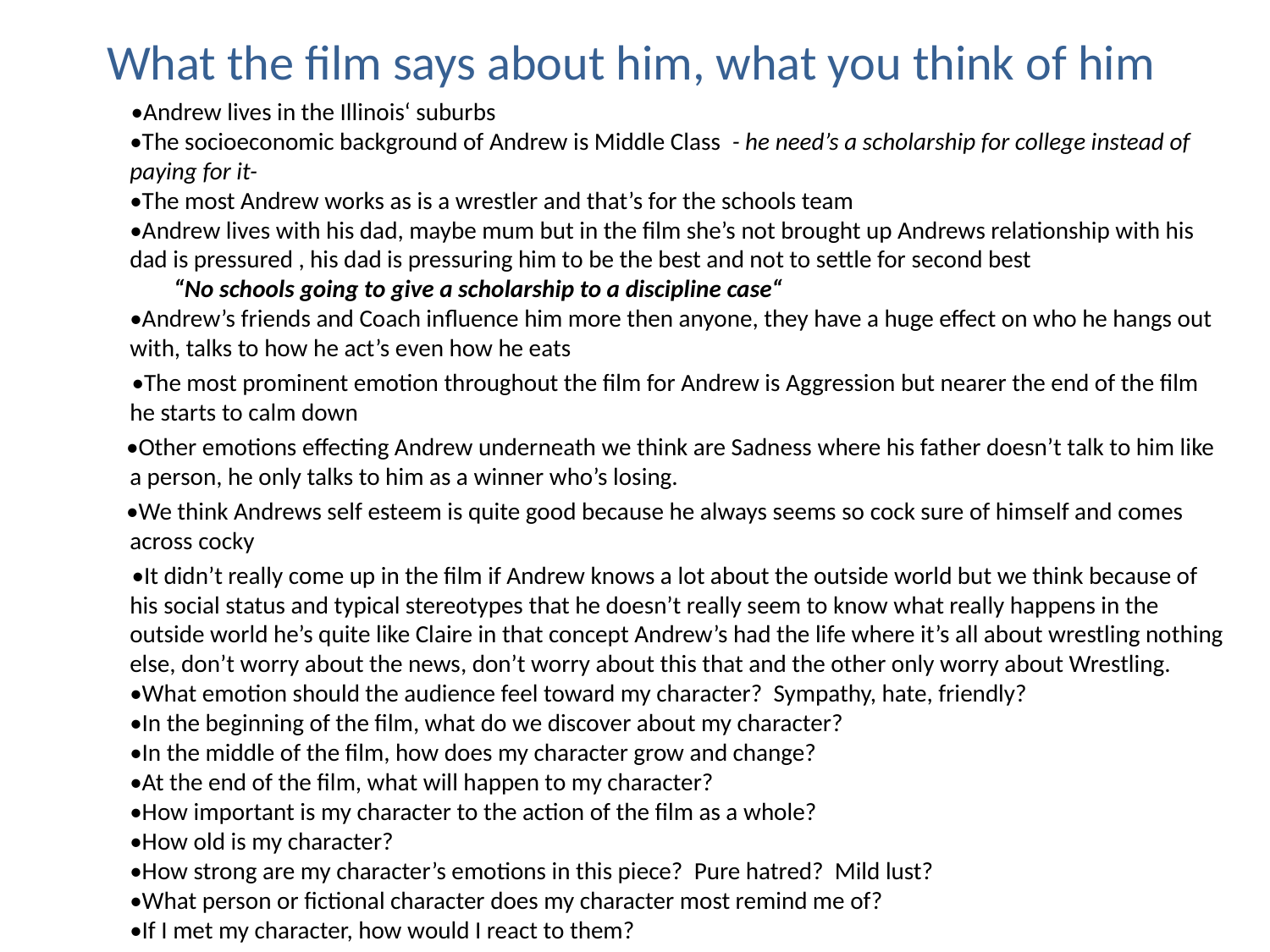

# What the film says about him, what you think of him
          •Andrew lives in the Illinois‘ suburbs 
•The socioeconomic background of Andrew is Middle Class  - he need’s a scholarship for college instead of paying for it- 
•The most Andrew works as is a wrestler and that’s for the schools team
•Andrew lives with his dad, maybe mum but in the film she’s not brought up Andrews relationship with his dad is pressured , his dad is pressuring him to be the best and not to settle for second best
        “No schools going to give a scholarship to a discipline case“
•Andrew’s friends and Coach influence him more then anyone, they have a huge effect on who he hangs out with, talks to how he act’s even how he eats
         •The most prominent emotion throughout the film for Andrew is Aggression but nearer the end of the film he starts to calm down
        •Other emotions effecting Andrew underneath we think are Sadness where his father doesn’t talk to him like a person, he only talks to him as a winner who’s losing.
        •We think Andrews self esteem is quite good because he always seems so cock sure of himself and comes across cocky
         •It didn’t really come up in the film if Andrew knows a lot about the outside world but we think because of his social status and typical stereotypes that he doesn’t really seem to know what really happens in the outside world he’s quite like Claire in that concept Andrew’s had the life where it’s all about wrestling nothing else, don’t worry about the news, don’t worry about this that and the other only worry about Wrestling.
•What emotion should the audience feel toward my character?  Sympathy, hate, friendly?
•In the beginning of the film, what do we discover about my character?
•In the middle of the film, how does my character grow and change?
•At the end of the film, what will happen to my character?
•How important is my character to the action of the film as a whole?
•How old is my character?
•How strong are my character’s emotions in this piece?  Pure hatred?  Mild lust?
•What person or fictional character does my character most remind me of?
•If I met my character, how would I react to them?